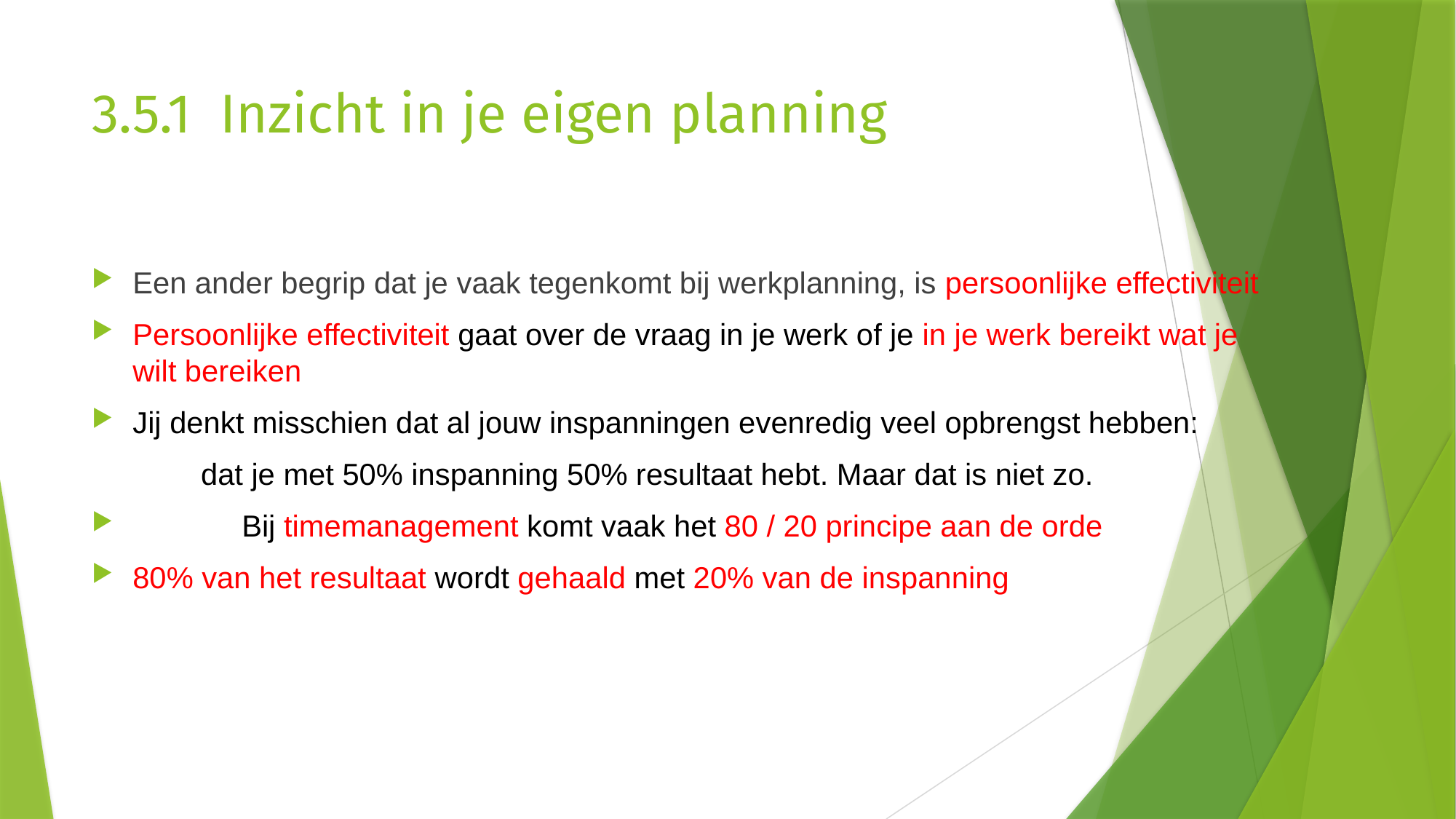

# 3.5.1  Inzicht in je eigen planning
Een ander begrip dat je vaak tegenkomt bij werkplanning, is persoonlijke effectiviteit
Persoonlijke effectiviteit gaat over de vraag in je werk of je in je werk bereikt wat je wilt bereiken
Jij denkt misschien dat al jouw inspanningen evenredig veel opbrengst hebben:
	dat je met 50% inspanning 50% resultaat hebt. Maar dat is niet zo.
	Bij timemanagement komt vaak het 80 / 20 principe aan de orde
80% van het resultaat wordt gehaald met 20% van de inspanning